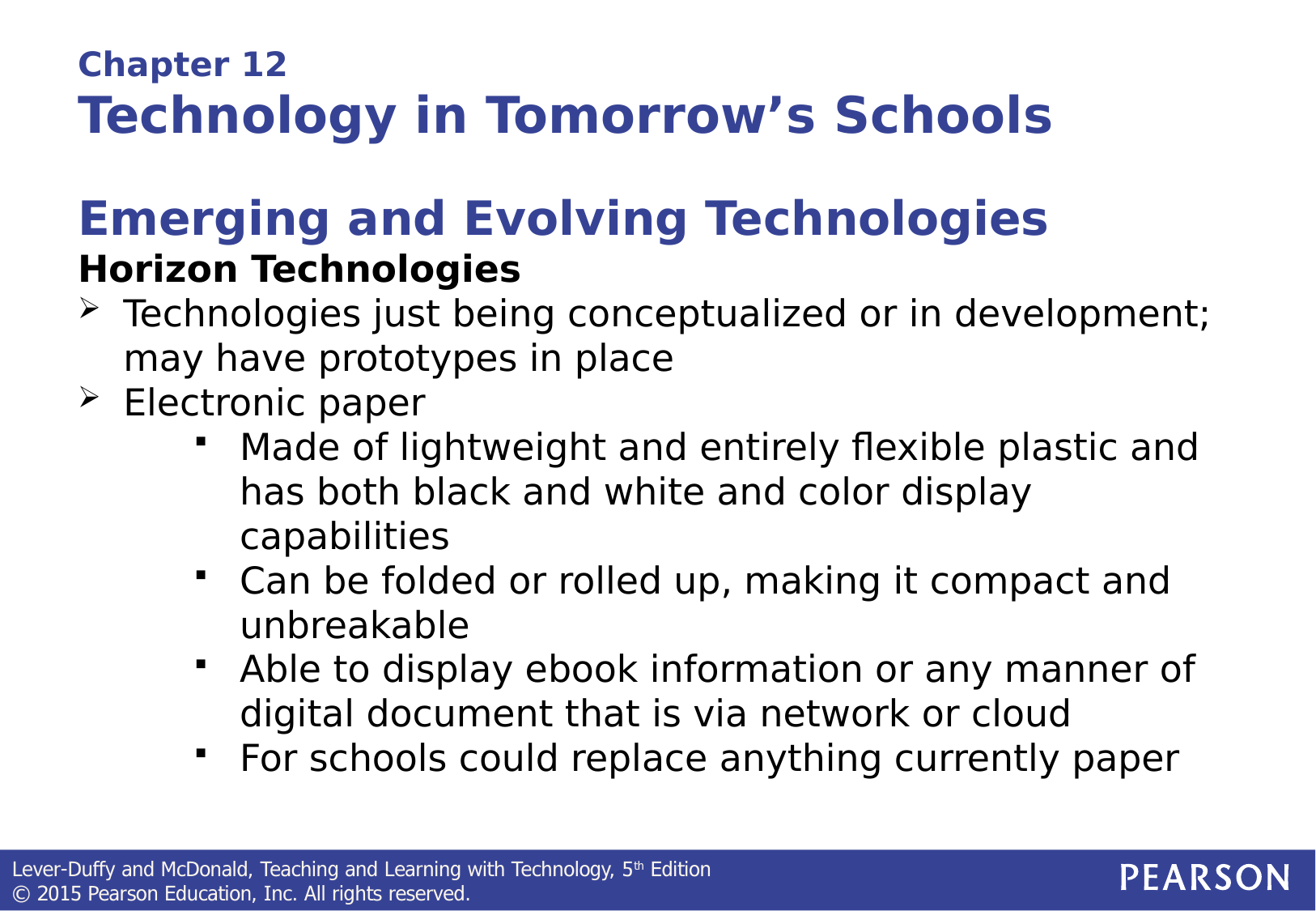

# Chapter 12 Technology in Tomorrow’s Schools
Emerging and Evolving Technologies
Horizon Technologies
Technologies just being conceptualized or in development; may have prototypes in place
Electronic paper
Made of lightweight and entirely flexible plastic and has both black and white and color display capabilities
Can be folded or rolled up, making it compact and unbreakable
Able to display ebook information or any manner of digital document that is via network or cloud
For schools could replace anything currently paper